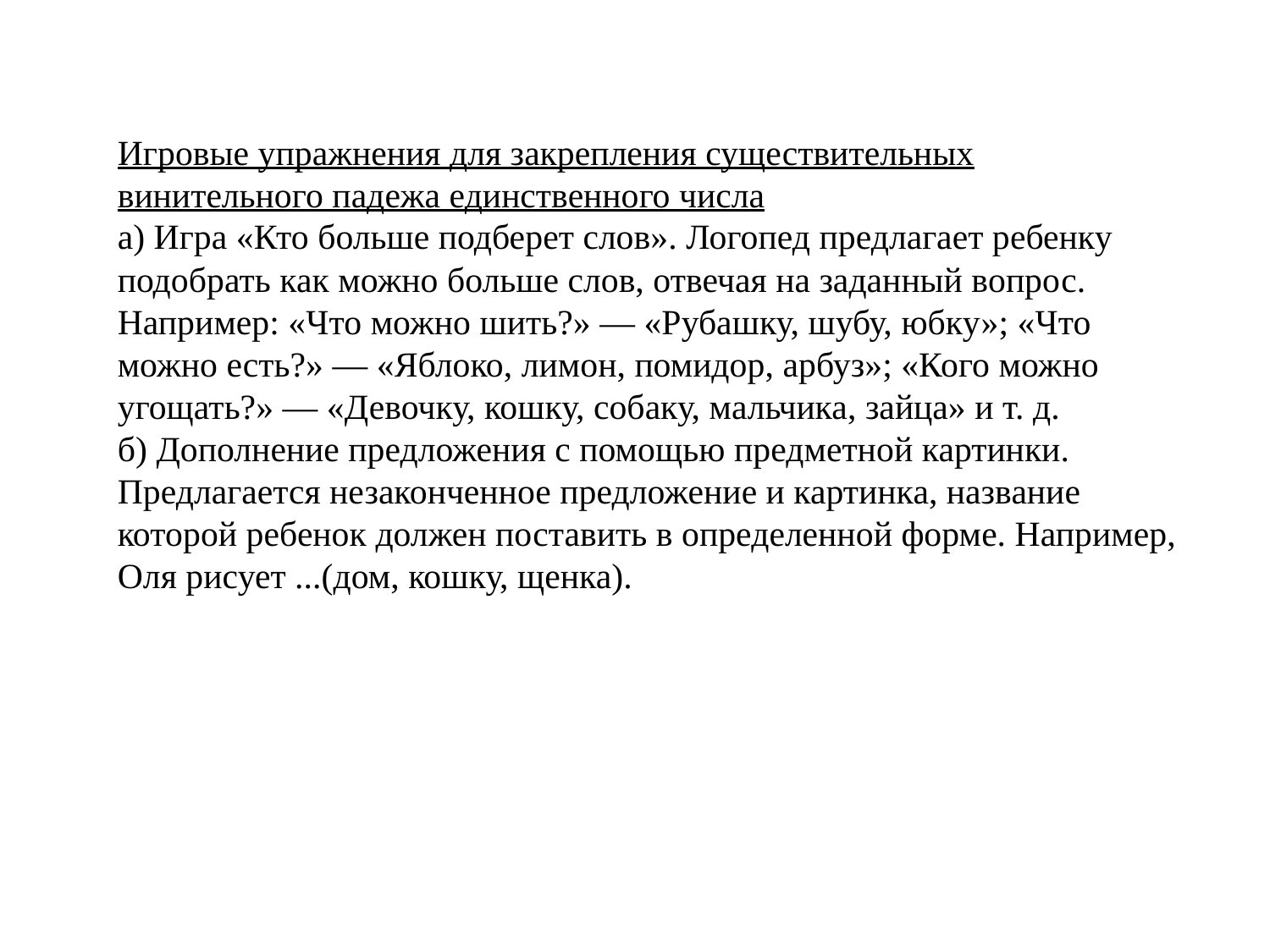

Игровые упражнения для закрепления существительных винительного падежа единственного числа
а) Игра «Кто больше подберет слов». Логопед предлагает ребенку подобрать как можно больше слов, отвечая на заданный вопрос. Например: «Что можно шить?» — «Рубашку, шубу, юбку»; «Что можно есть?» — «Яблоко, лимон, помидор, арбуз»; «Кого можно угощать?» — «Девочку, кошку, собаку, мальчика, зайца» и т. д.
б) Дополнение предложения с помощью предметной картинки.
Предлагается незаконченное предложение и картинка, название которой ребенок должен поставить в определенной форме. Например, Оля рисует ...(дом, кошку, щенка).